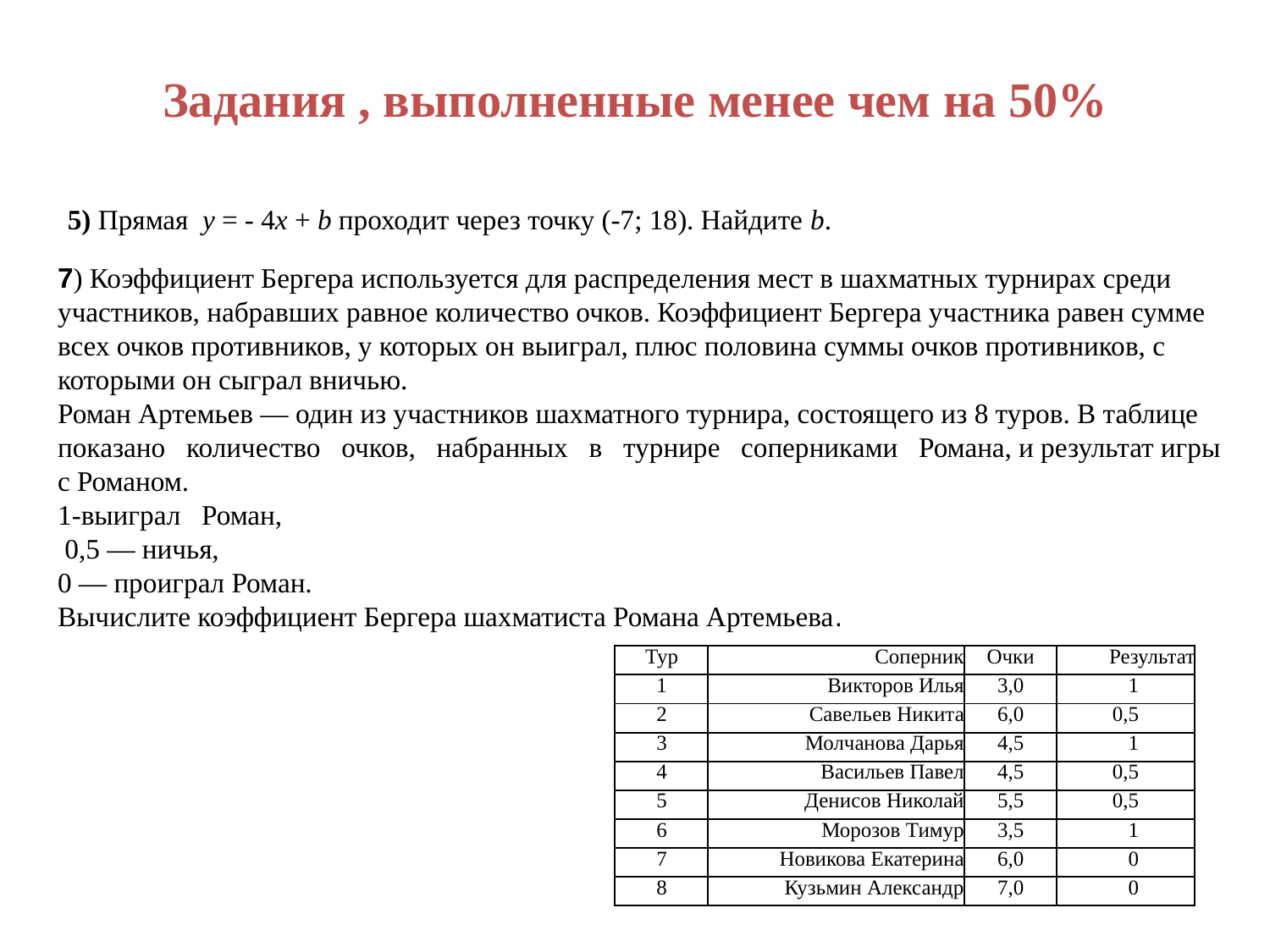

# Задания , выполненные менее чем на 50%
5) Прямая  y = - 4x + b проходит через точку (-7; 18). Найдите b.

7) Коэффициент Бергера используется для распределения мест в шахматных турнирах среди участников, набравших равное количество очков. Коэффициент Бергера участника равен сумме всех очков противников, у которых он выиграл, плюс половина суммы очков противников, с которыми он сыграл вничью.
Роман Артемьев — один из участников шахматного турнира, состоящего из 8 туров. В таблице показано   количество   очков,   набранных   в   турнире   соперниками   Романа, и результат игры с Романом.
1-выиграл   Роман,
 0,5 — ничья,
0 — проиграл Роман.
Вычислите коэффициент Бергера шахматиста Романа Артемьева.

| Тур | Соперник | Очки | Результат |
| --- | --- | --- | --- |
| 1 | Викторов Илья | 3,0 | 1 |
| 2 | Савельев Никита | 6,0 | 0,5 |
| 3 | Молчанова Дарья | 4,5 | 1 |
| 4 | Васильев Павел | 4,5 | 0,5 |
| 5 | Денисов Николай | 5,5 | 0,5 |
| 6 | Морозов Тимур | 3,5 | 1 |
| 7 | Новикова Екатерина | 6,0 | 0 |
| 8 | Кузьмин Александр | 7,0 | 0 |